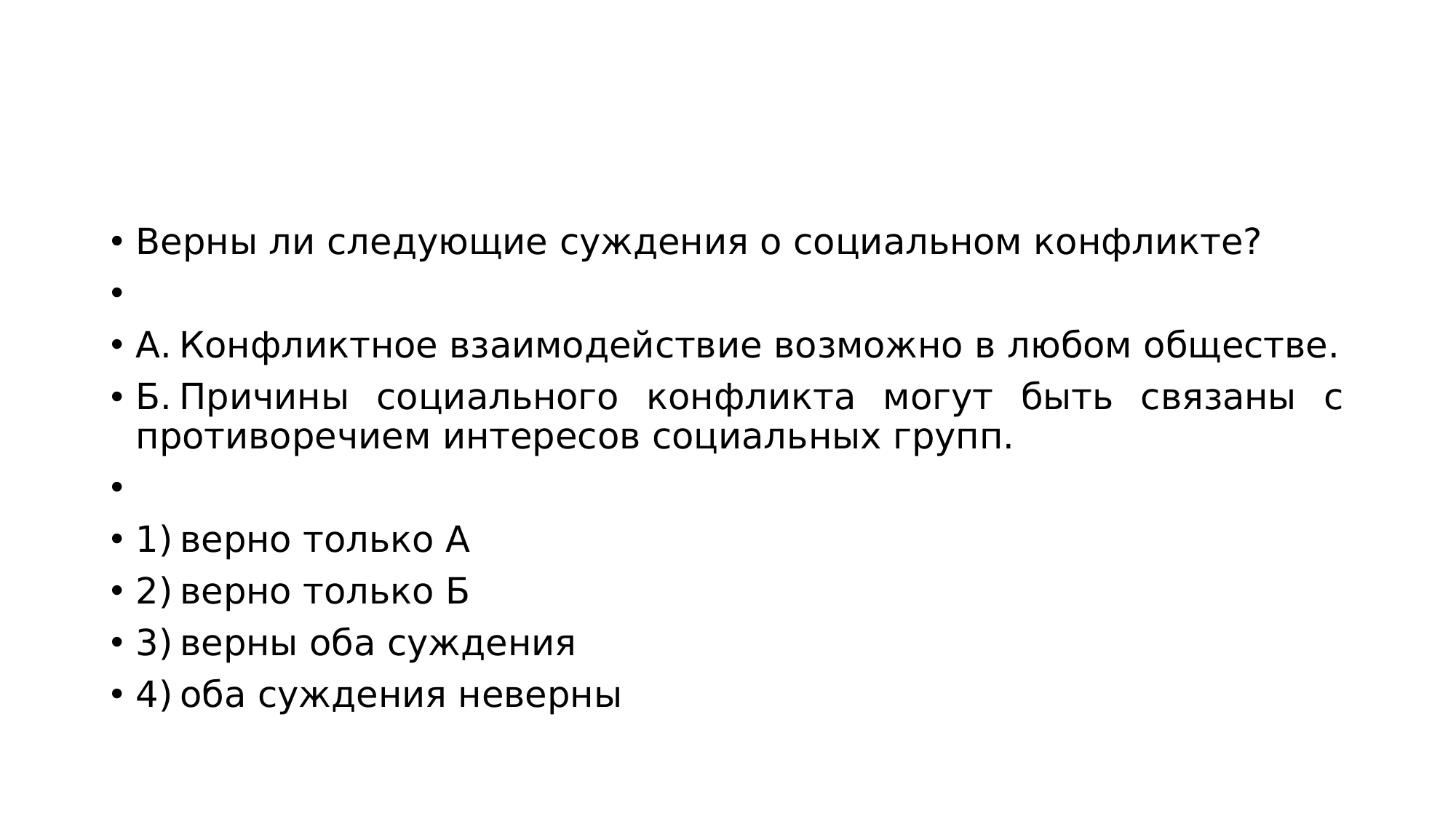

#
Верны ли следующие суждения о социальном конфликте?

А. Конфликтное взаимодействие возможно в любом обществе.
Б. Причины социального конфликта могут быть связаны с противоречием интересов социальных групп.

1) верно только А
2) верно только Б
3) верны оба суждения
4) оба суждения неверны